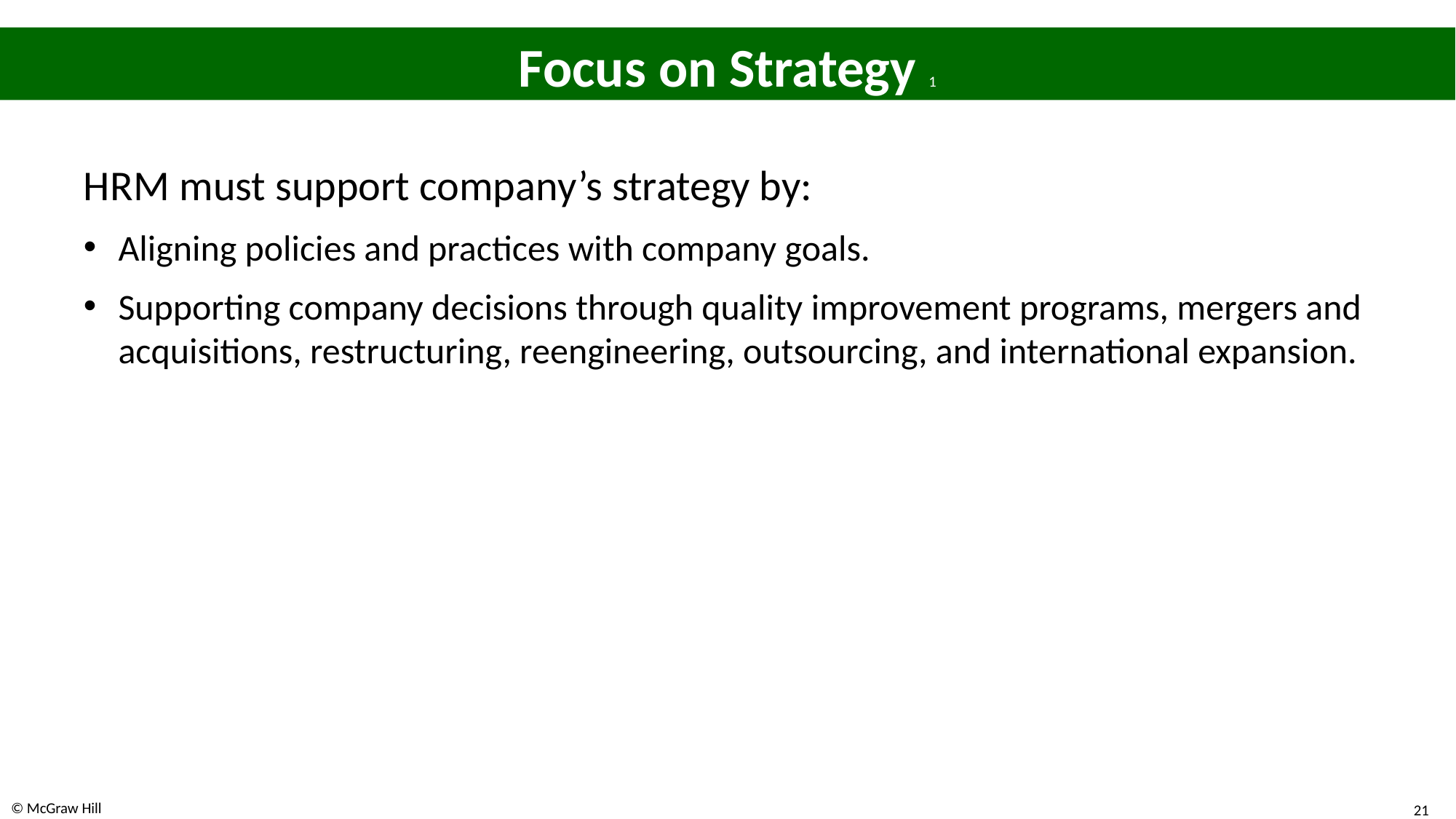

# Focus on Strategy 1
H R M must support company’s strategy by:
Aligning policies and practices with company goals.
Supporting company decisions through quality improvement programs, mergers and acquisitions, restructuring, reengineering, outsourcing, and international expansion.